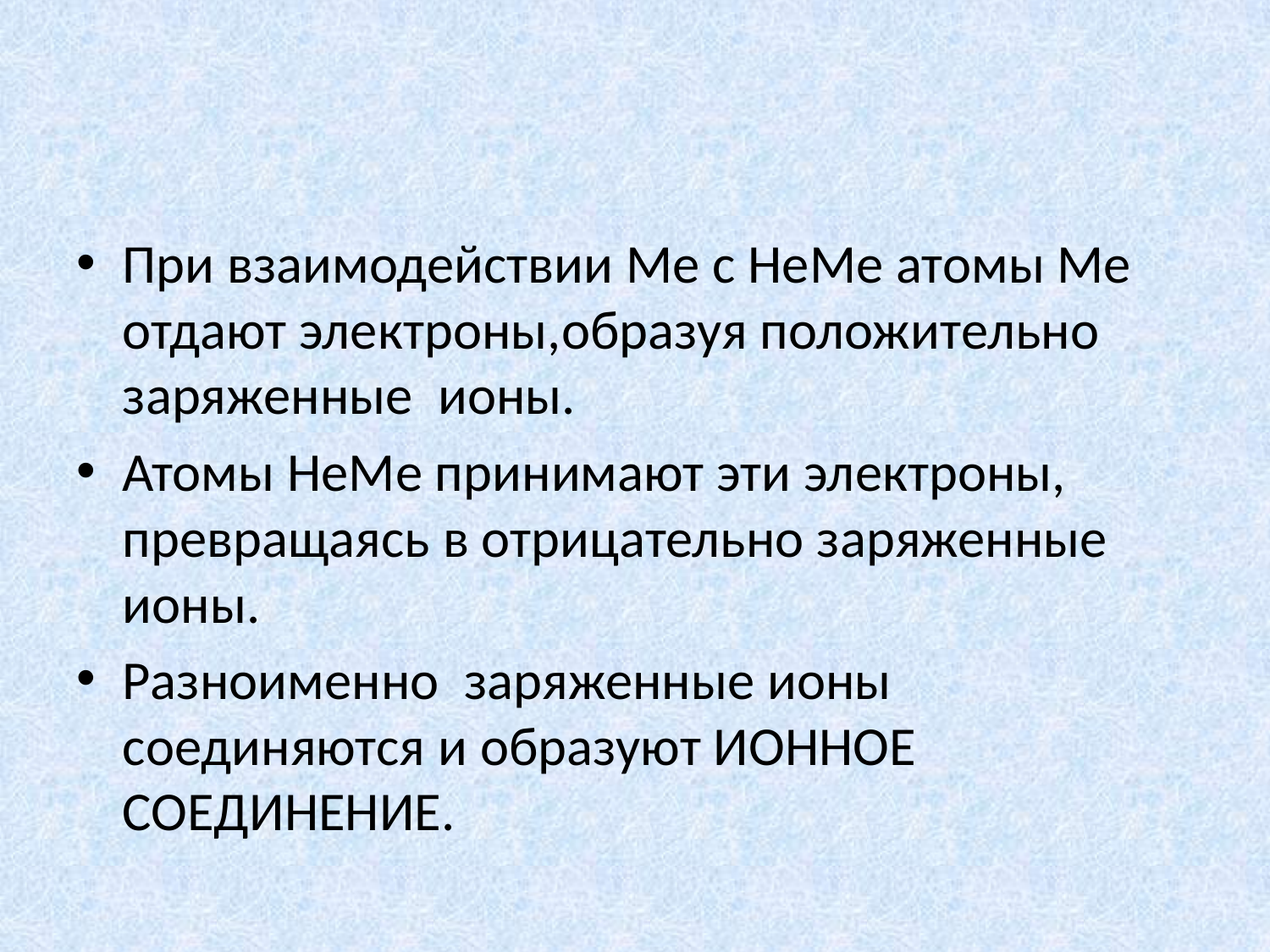

#
При взаимодействии Ме с НеМе атомы Ме отдают электроны,образуя положительно заряженные  ионы.
Атомы НеМе принимают эти электроны, превращаясь в отрицательно заряженные ионы.
Разноименно  заряженные ионы  соединяются и образуют ИОННОЕ СОЕДИНЕНИЕ.